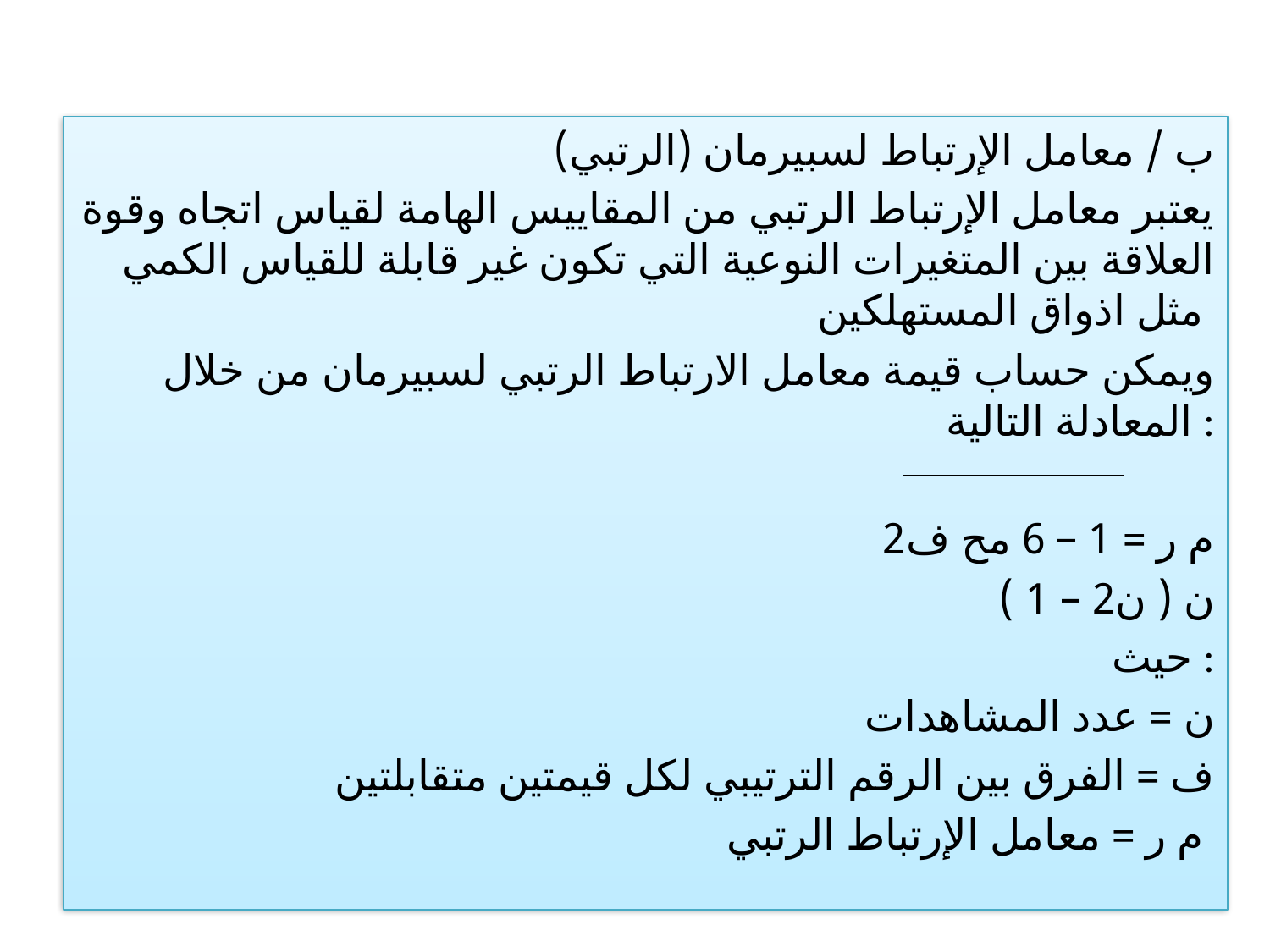

ب / معامل الإرتباط لسبيرمان (الرتبي)
يعتبر معامل الإرتباط الرتبي من المقاييس الهامة لقياس اتجاه وقوة العلاقة بين المتغيرات النوعية التي تكون غير قابلة للقياس الكمي مثل اذواق المستهلكين
ويمكن حساب قيمة معامل الارتباط الرتبي لسبيرمان من خلال المعادلة التالية :

م ر = 1 – 6 مح ف2
         ن ( ن2 – 1 )
حيث :
ن = عدد المشاهدات
ف = الفرق بين الرقم الترتيبي لكل قيمتين متقابلتين
م ر = معامل الإرتباط الرتبي